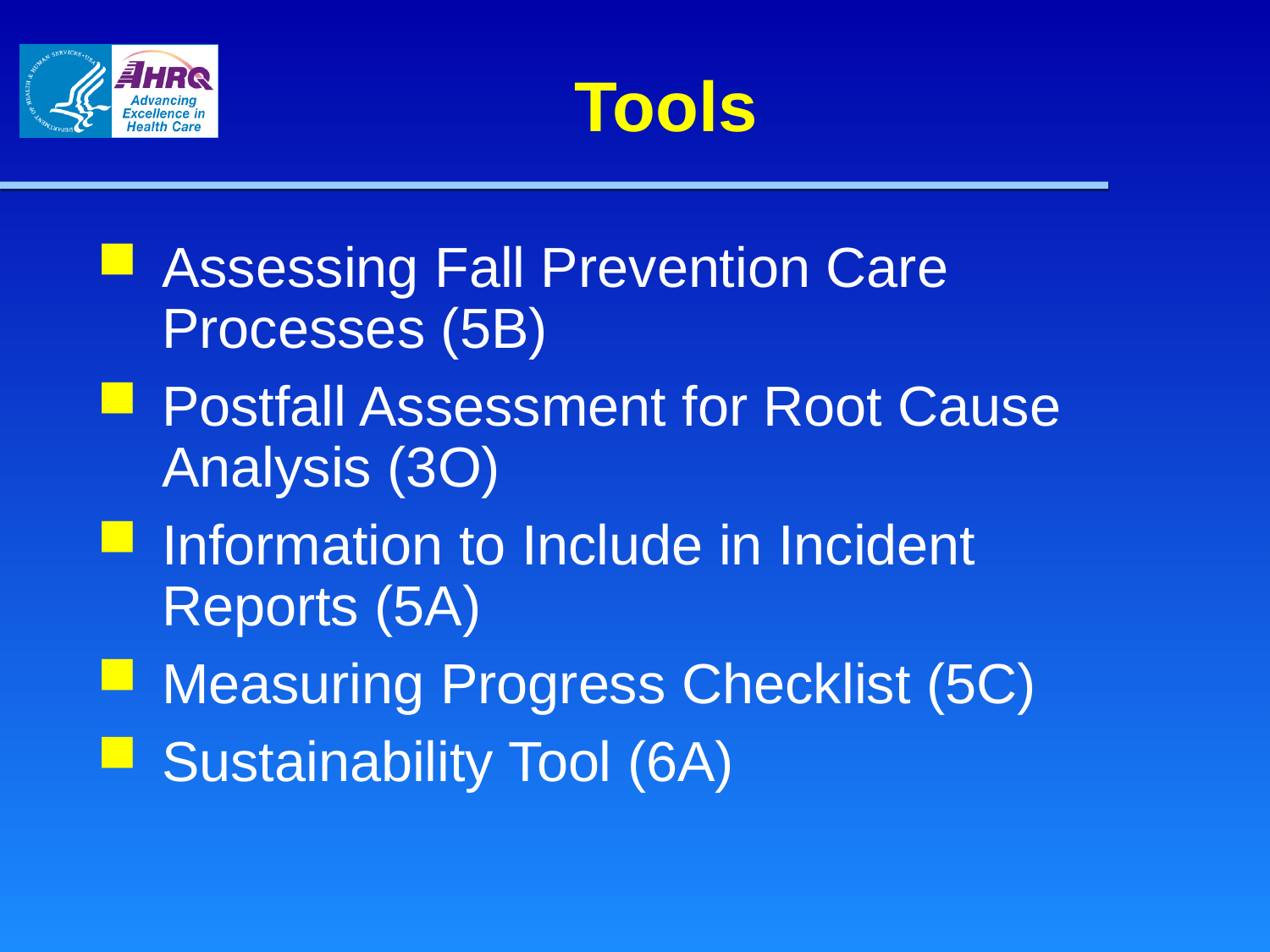

# Tools
Assessing Fall Prevention Care Processes (5B)
Postfall Assessment for Root Cause Analysis (3O)
Information to Include in Incident Reports (5A)
Measuring Progress Checklist (5C)
Sustainability Tool (6A)